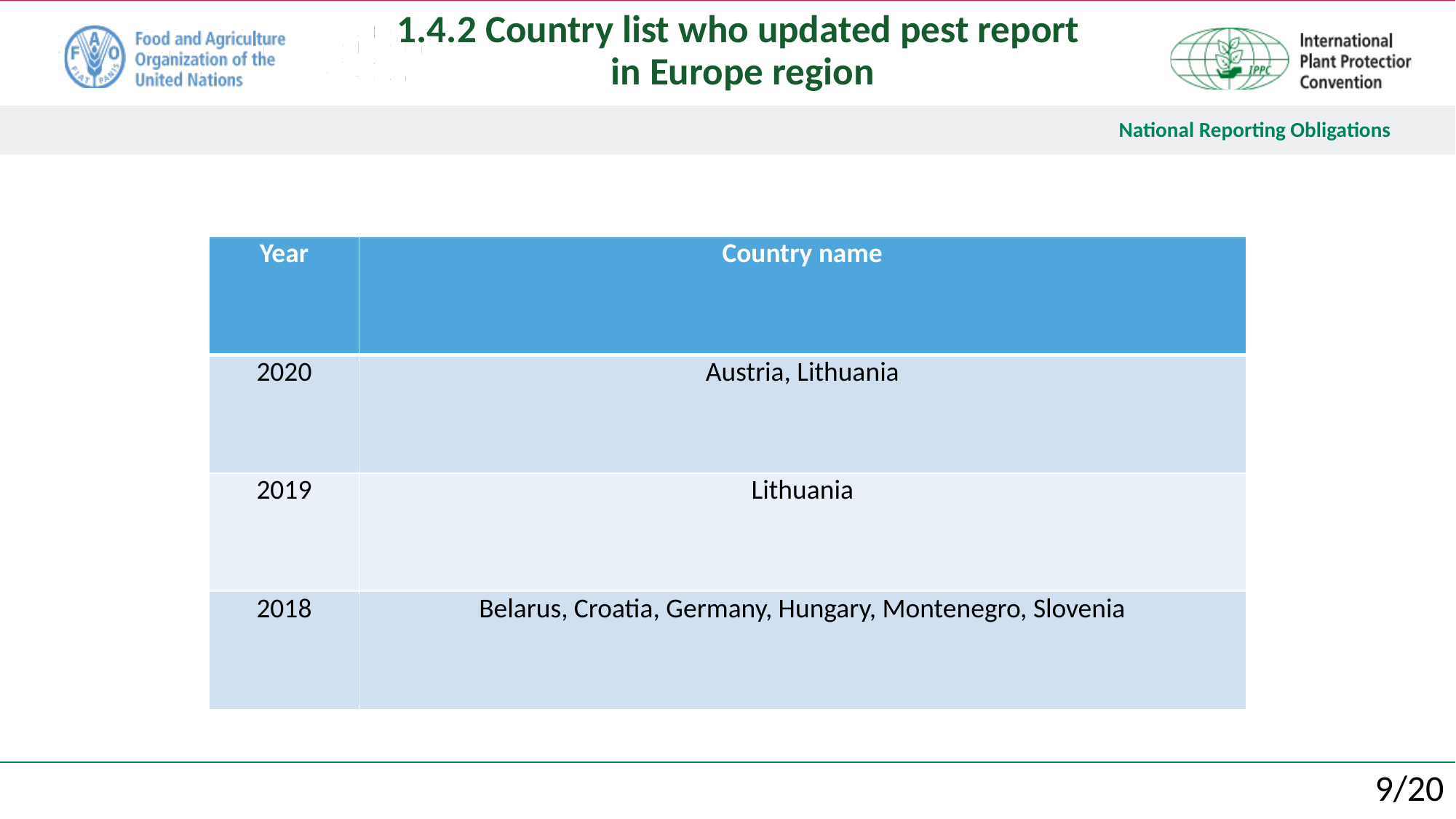

1.4.2 Country list who updated pest report
in Europe region
| Year | Country name |
| --- | --- |
| 2020 | Austria, Lithuania |
| 2019 | Lithuania |
| 2018 | Belarus, Croatia, Germany, Hungary, Montenegro, Slovenia |
9/20